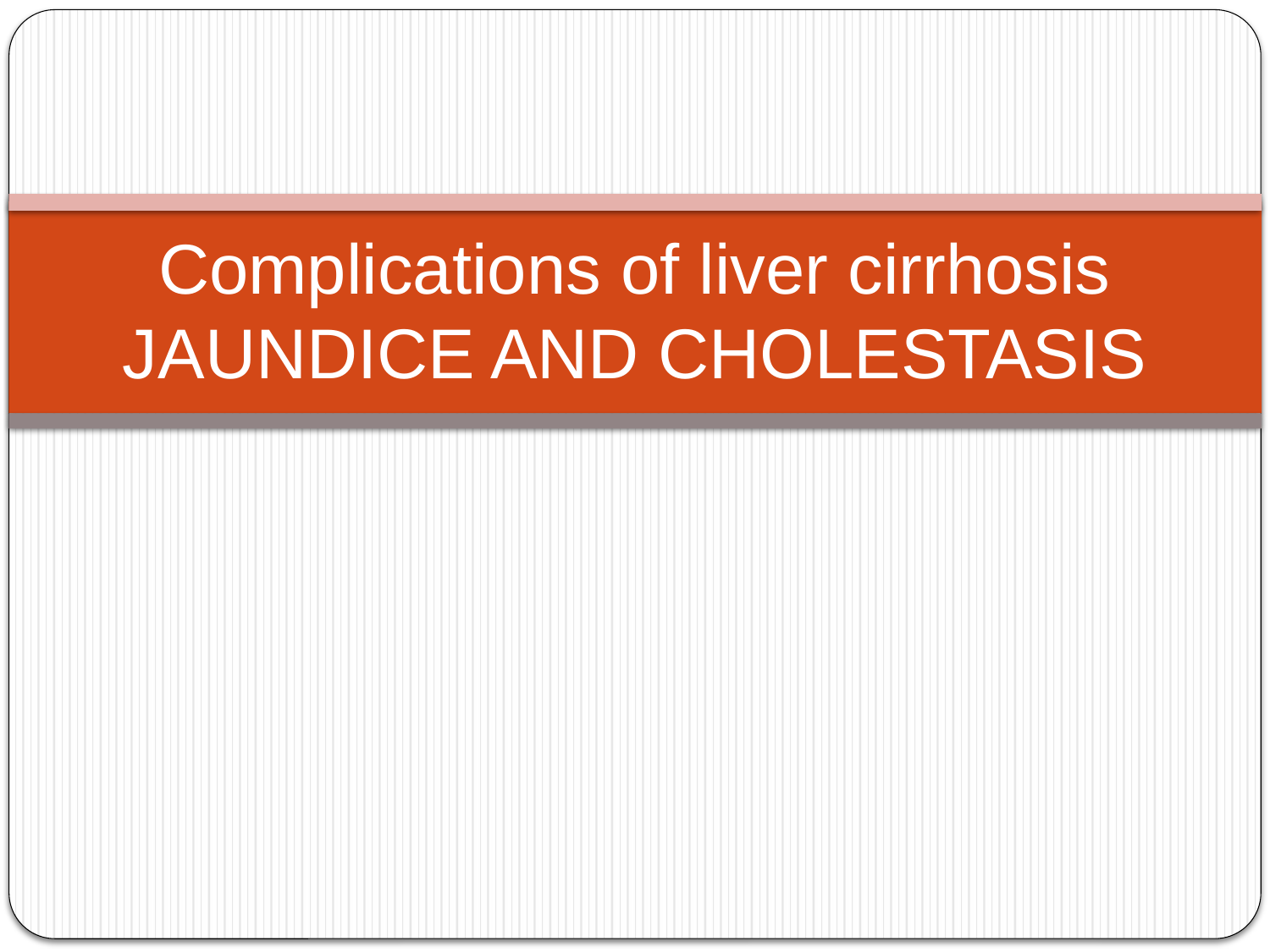

# Complications of liver cirrhosis JAUNDICE AND CHOLESTASIS